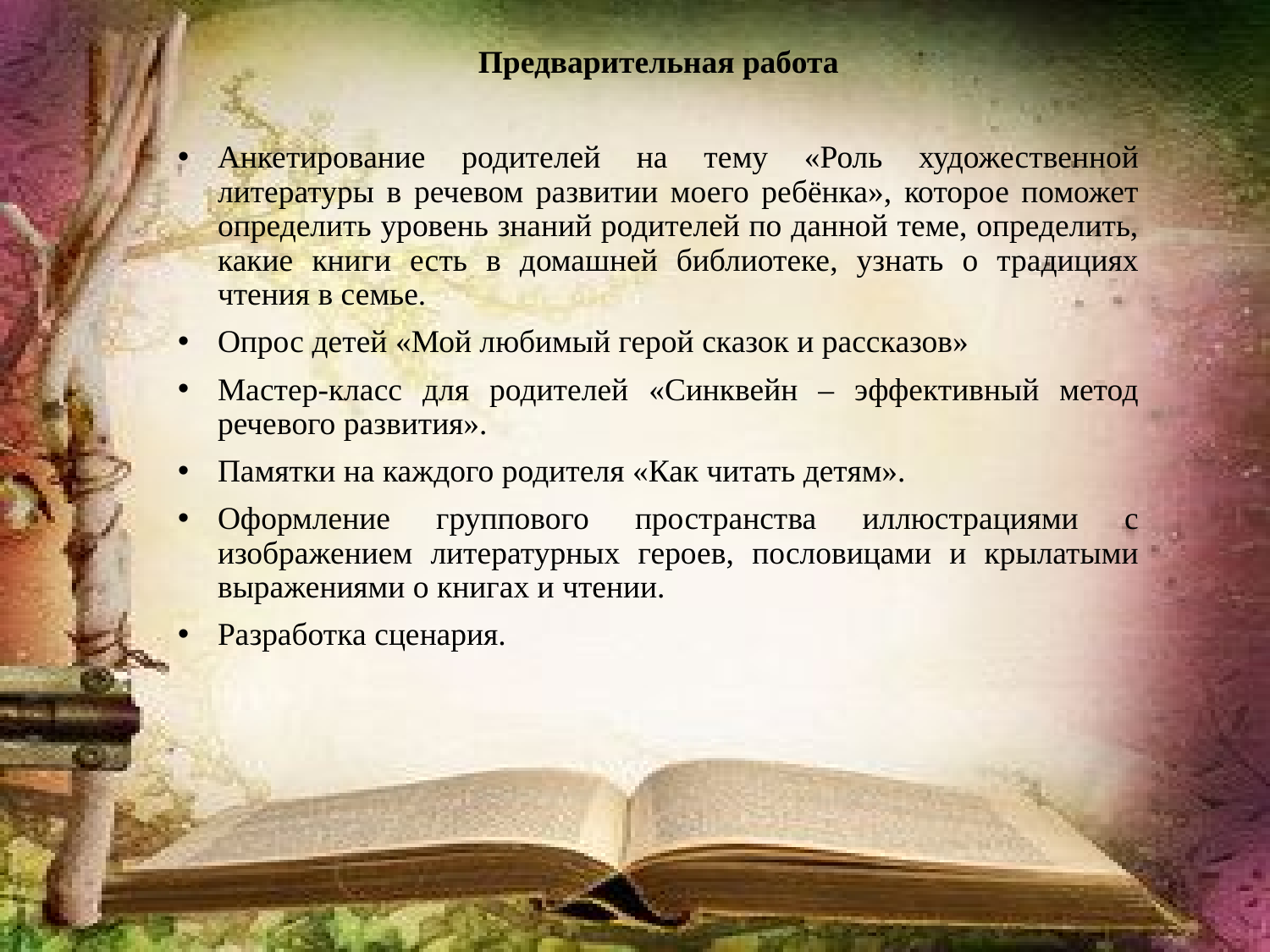

Предварительная работа

Анкетирование родителей на тему «Роль художественной литературы в речевом развитии моего ребёнка», которое поможет определить уровень знаний родителей по данной теме, определить, какие книги есть в домашней библиотеке, узнать о традициях чтения в семье.
Опрос детей «Мой любимый герой сказок и рассказов»
Мастер-класс для родителей «Синквейн – эффективный метод речевого развития».
Памятки на каждого родителя «Как читать детям».
Оформление группового пространства иллюстрациями с изображением литературных героев, пословицами и крылатыми выражениями о книгах и чтении.
Разработка сценария.